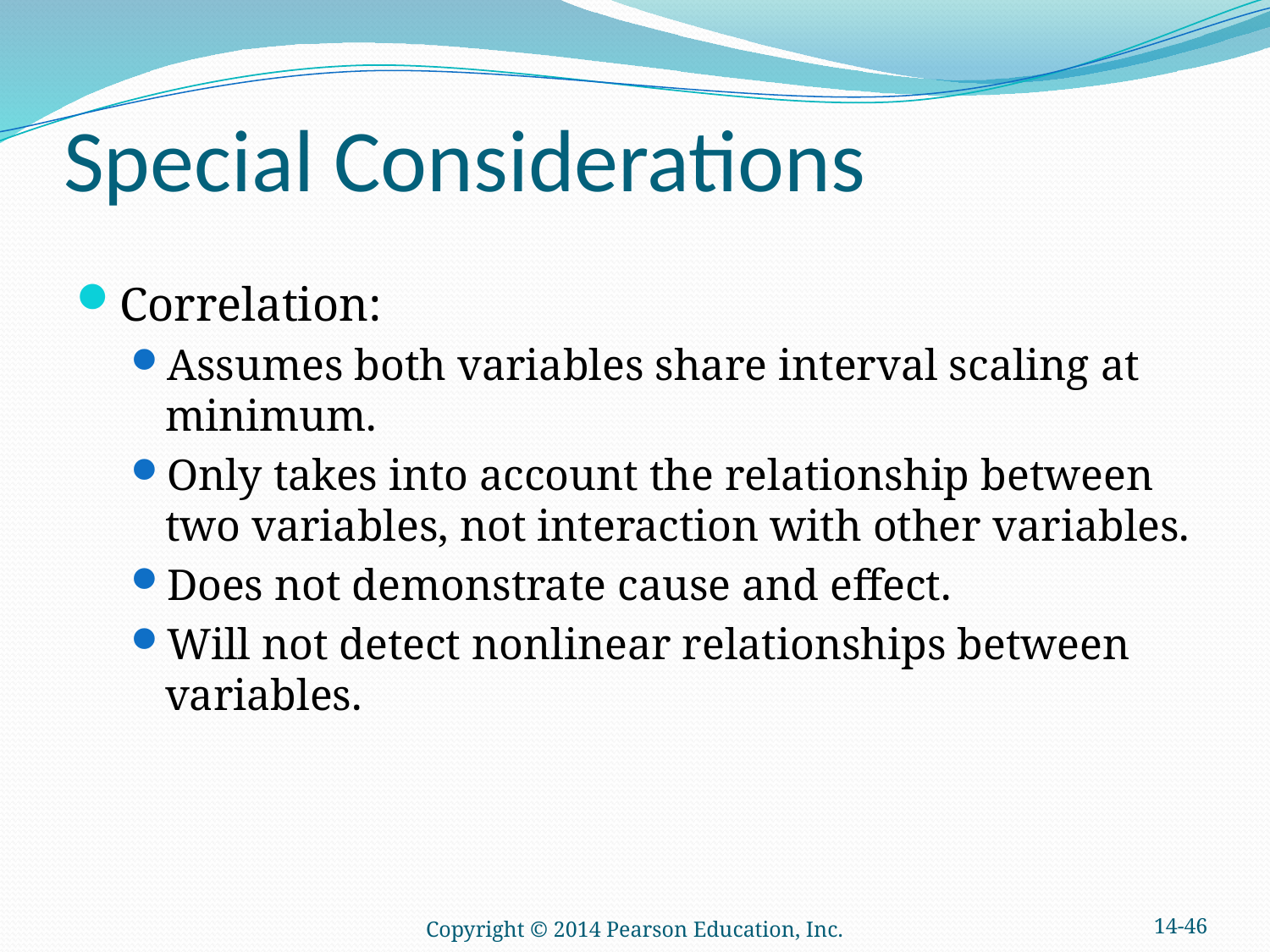

# Special Considerations
Correlation:
Assumes both variables share interval scaling at minimum.
Only takes into account the relationship between two variables, not interaction with other variables.
Does not demonstrate cause and effect.
Will not detect nonlinear relationships between variables.